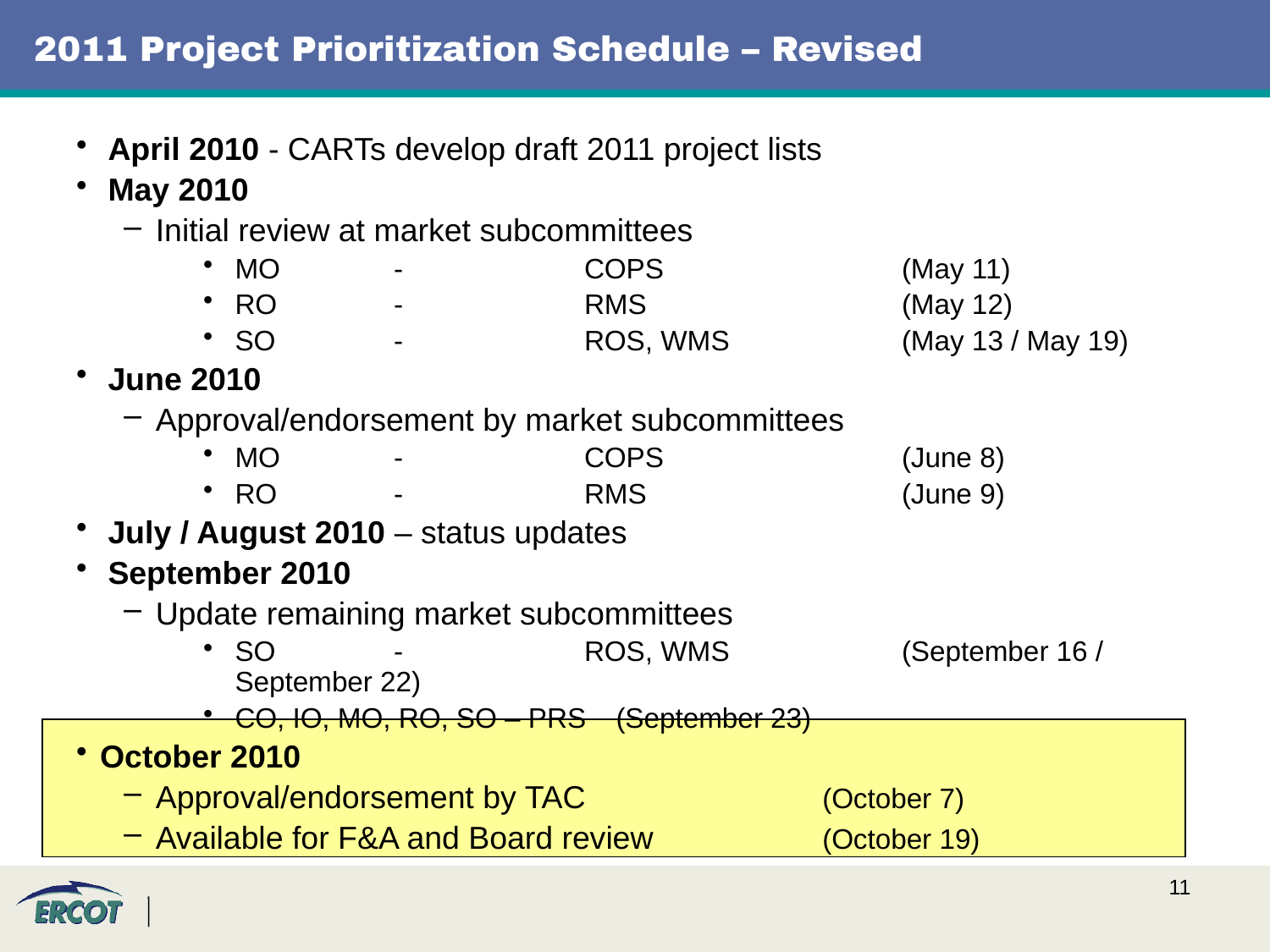

# 2011 Project Prioritization Schedule – Revised
April 2010 - CARTs develop draft 2011 project lists
May 2010
Initial review at market subcommittees
MO	-	COPS	(May 11)
RO	-	RMS	(May 12)
SO	-	ROS, WMS	(May 13 / May 19)
June 2010
Approval/endorsement by market subcommittees
MO	-	COPS	(June 8)
RO	-	RMS	(June 9)
July / August 2010 – status updates
September 2010
Update remaining market subcommittees
SO	-	ROS, WMS	(September 16 / September 22)
CO, IO, MO, RO, SO – PRS	(September 23)
October 2010
Approval/endorsement by TAC	(October 7)
Available for F&A and Board review	(October 19)